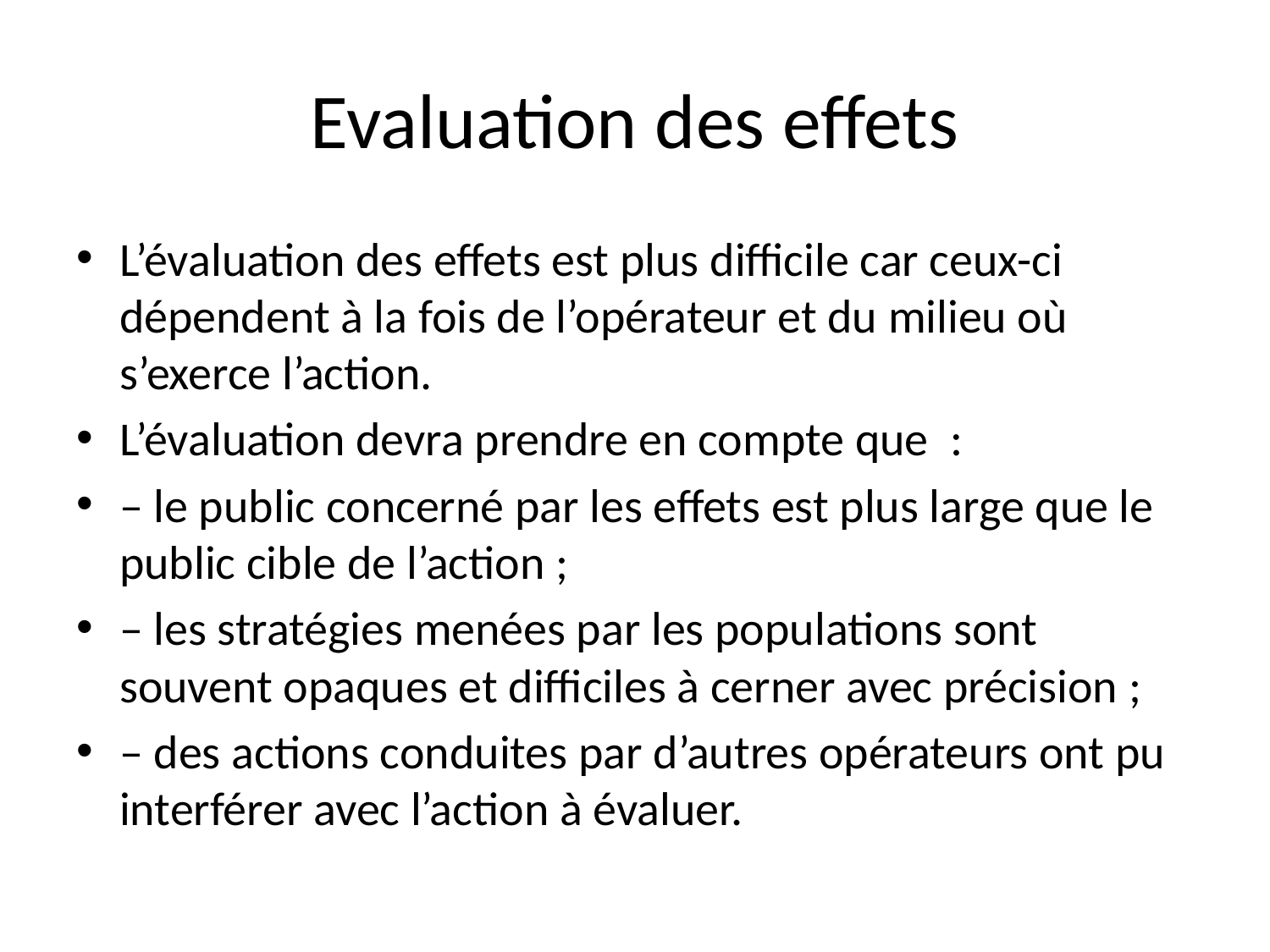

# Evaluation des effets
L’évaluation des effets est plus difficile car ceux-ci dépendent à la fois de l’opérateur et du milieu où s’exerce l’action.
L’évaluation devra prendre en compte que  :
– le public concerné par les effets est plus large que le public cible de l’action ;
– les stratégies menées par les populations sont souvent opaques et difficiles à cerner avec précision ;
– des actions conduites par d’autres opérateurs ont pu interférer avec l’action à évaluer.